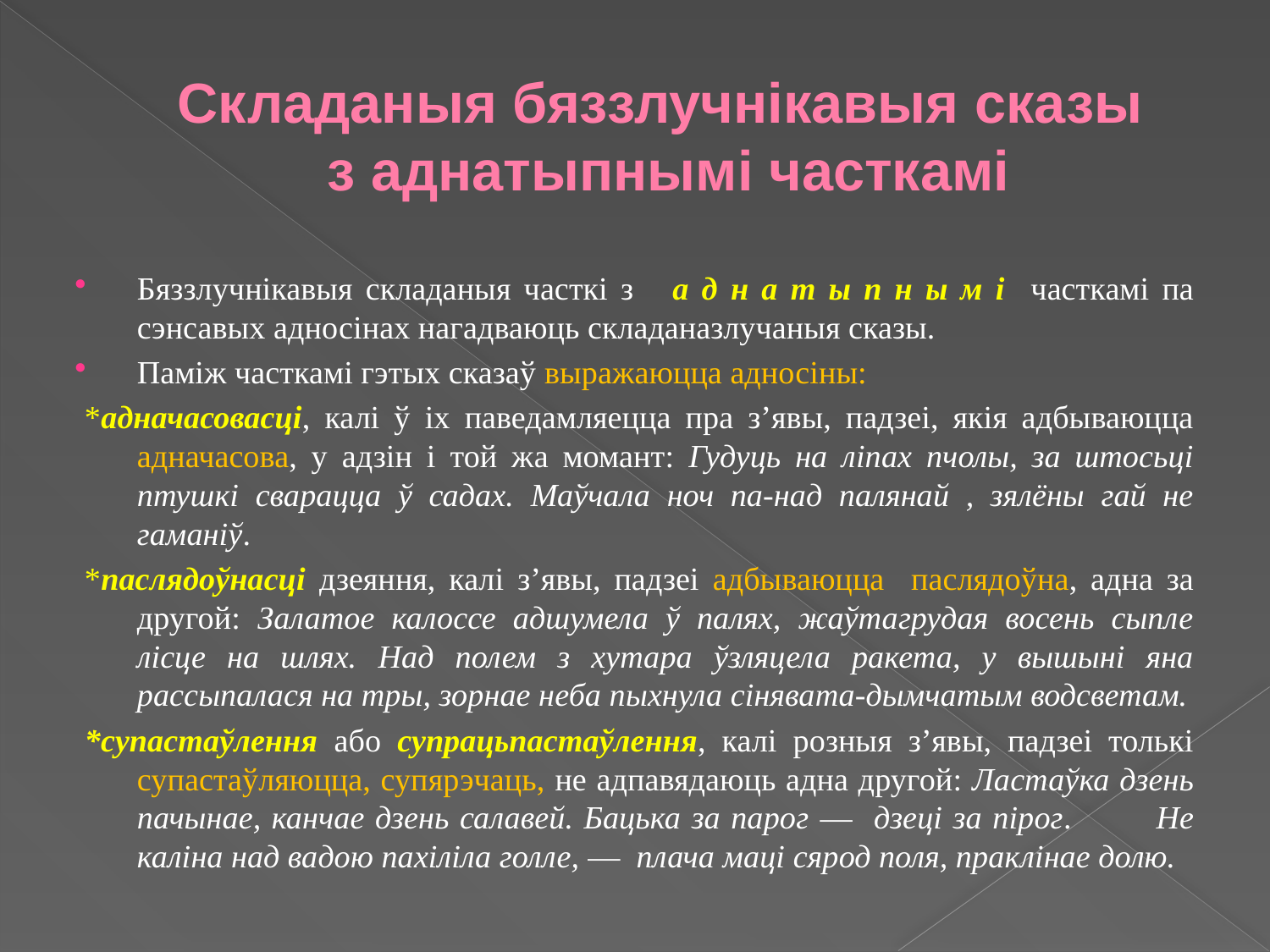

# Складаныя бяззлучнікавыя сказы з аднатыпнымі часткамі
Бяззлучнікавыя складаныя часткі з   а д н а т ы п н ы м і  часткамі па сэнсавых адносінах нагадваюць складаназлучаныя сказы.
Паміж часткамі гэтых сказаў выражаюцца адносіны:
*адначасовасці, калі ў іх паведамляецца пра з’явы, падзеі, якія адбываюцца адначасова, у адзін і той жа момант: Гудуць на ліпах пчолы, за штосьці птушкі сварацца ў садах. Маўчала ноч па-над палянай , зялёны гай не гаманіў.
*паслядоўнасці дзеяння, калі з’явы, падзеі адбываюцца  паслядоўна, адна за другой: Залатое калоссе адшумела ў палях, жаўтагрудая восень сыпле лісце на шлях. Над полем з хутара ўзляцела ракета, у вышыні яна рассыпалася на тры, зорнае неба пыхнула сінявата-дымчатым водсветам.
*супастаўлення або супрацьпастаўлення, калі розныя з’явы, падзеі толькі супастаўляюцца, супярэчаць, не адпавядаюць адна другой: Ластаўка дзень пачынае, канчае дзень салавей. Бацька за парог —  дзеці за пірог.        Не каліна над вадою пахіліла голле, —  плача маці сярод поля, праклінае долю.